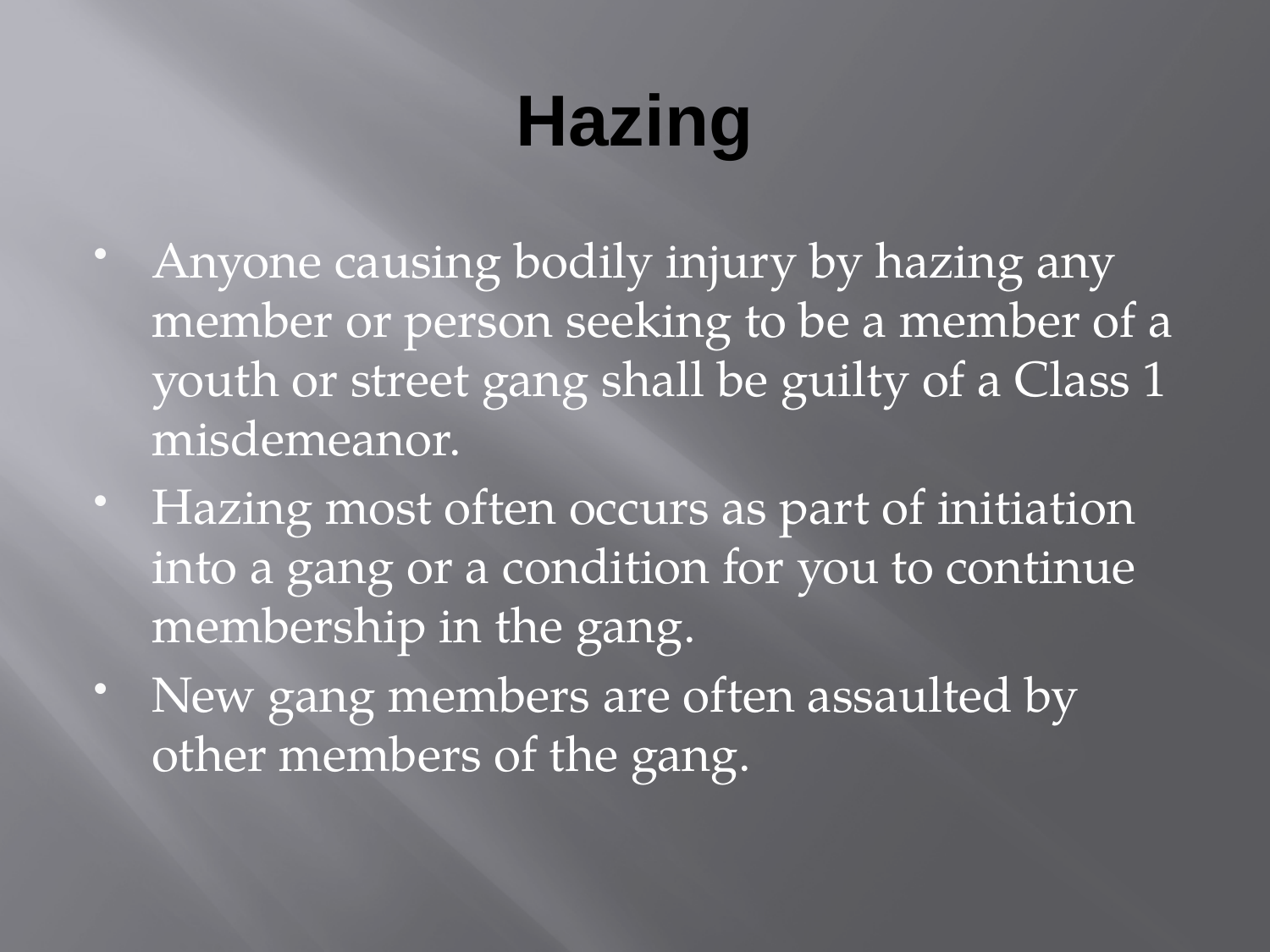

# Hazing
Anyone causing bodily injury by hazing any member or person seeking to be a member of a youth or street gang shall be guilty of a Class 1 misdemeanor.
Hazing most often occurs as part of initiation into a gang or a condition for you to continue membership in the gang.
New gang members are often assaulted by other members of the gang.